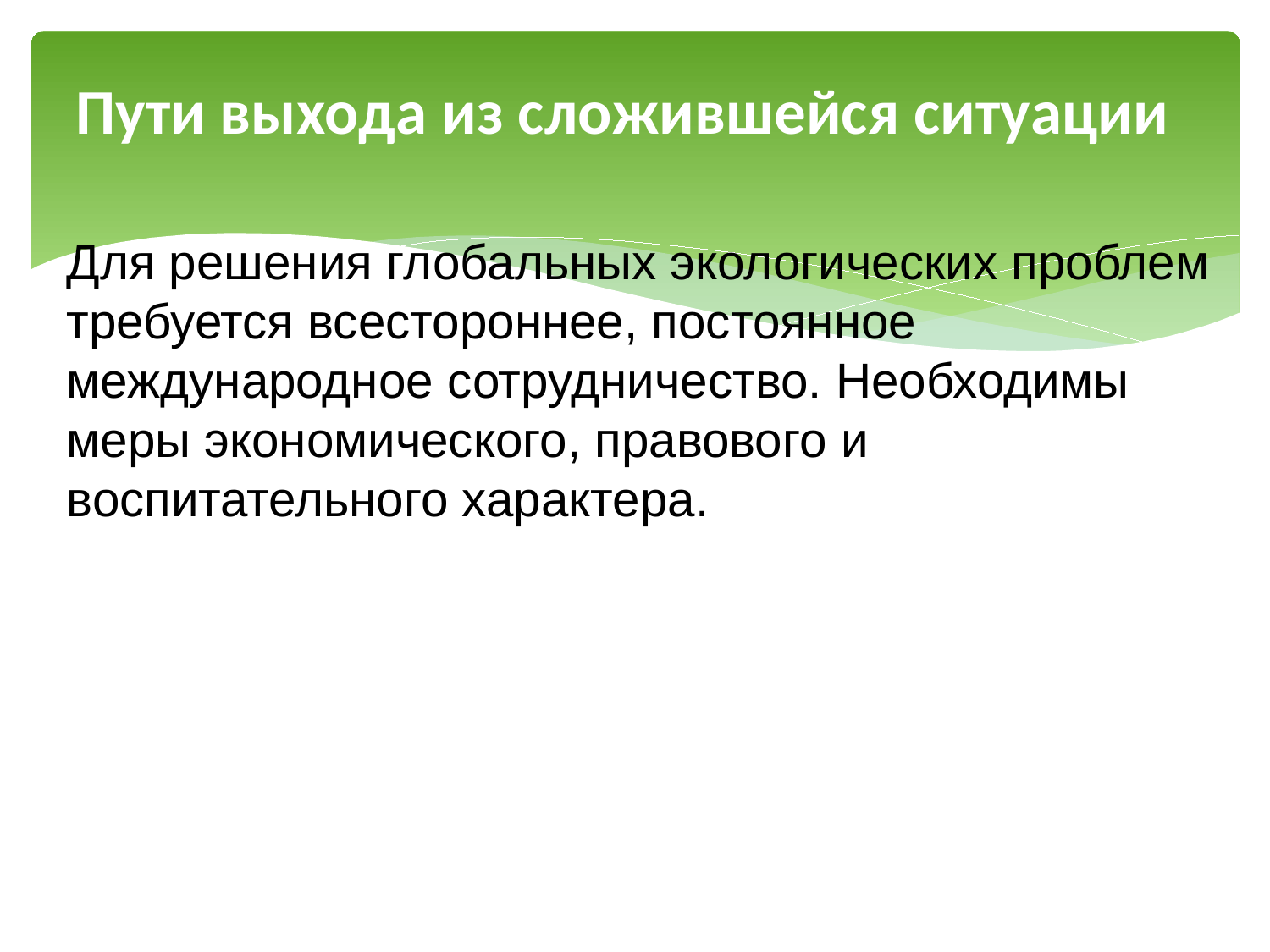

Пути выхода из сложившейся ситуации

	Для решения глобальных экологических проблем требуется всестороннее, постоянное международное сотрудничество. Необходимы меры экономического, правового и воспитательного характера.